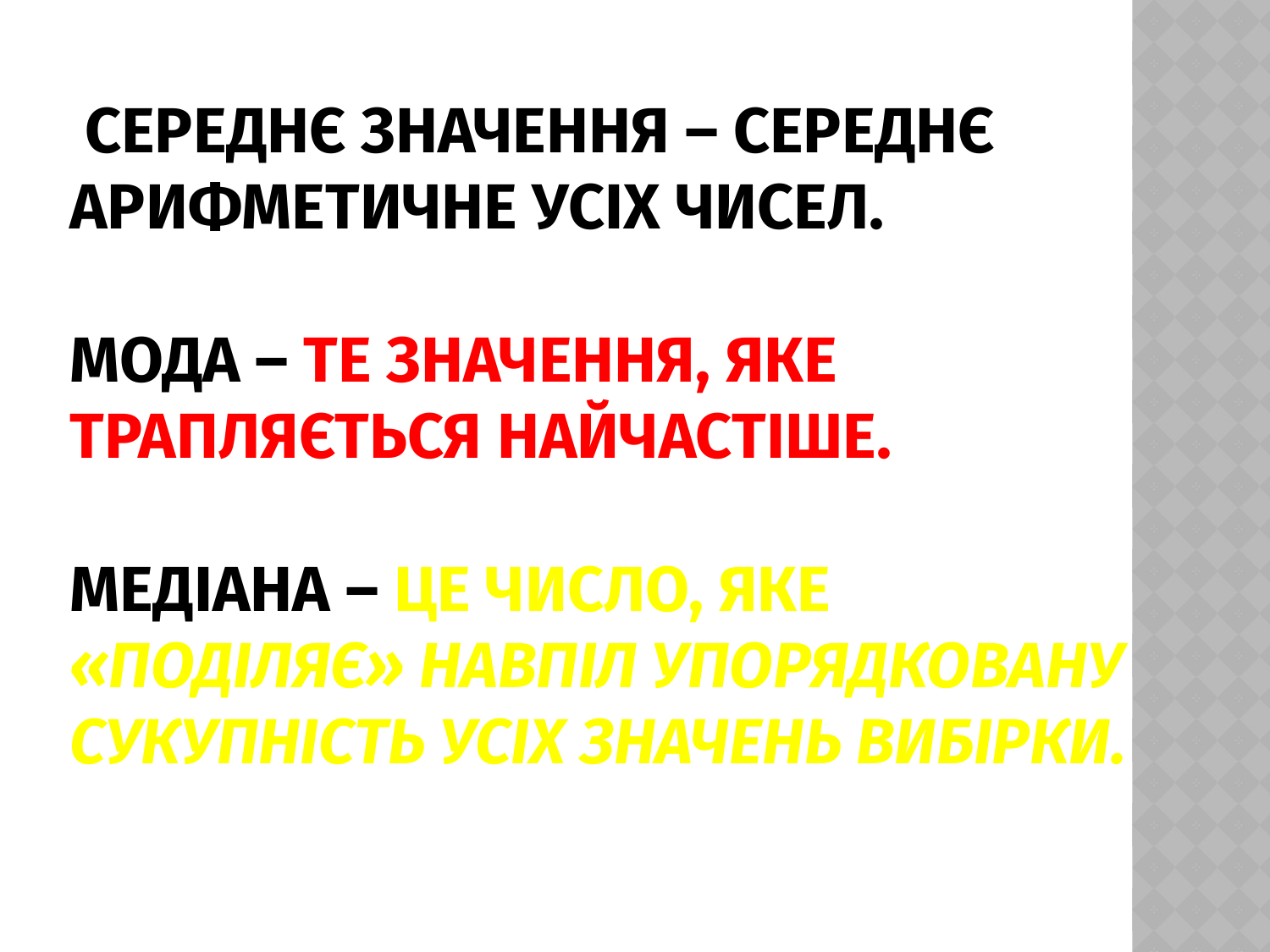

# СереднЄ значення – середнє арифметичне усіх чисел. Мода – те значення, яке трапляється найчастіше. Медіана – це число, яке «поділяє» навпіл упорядковану сукупність усіх значень вибірки.